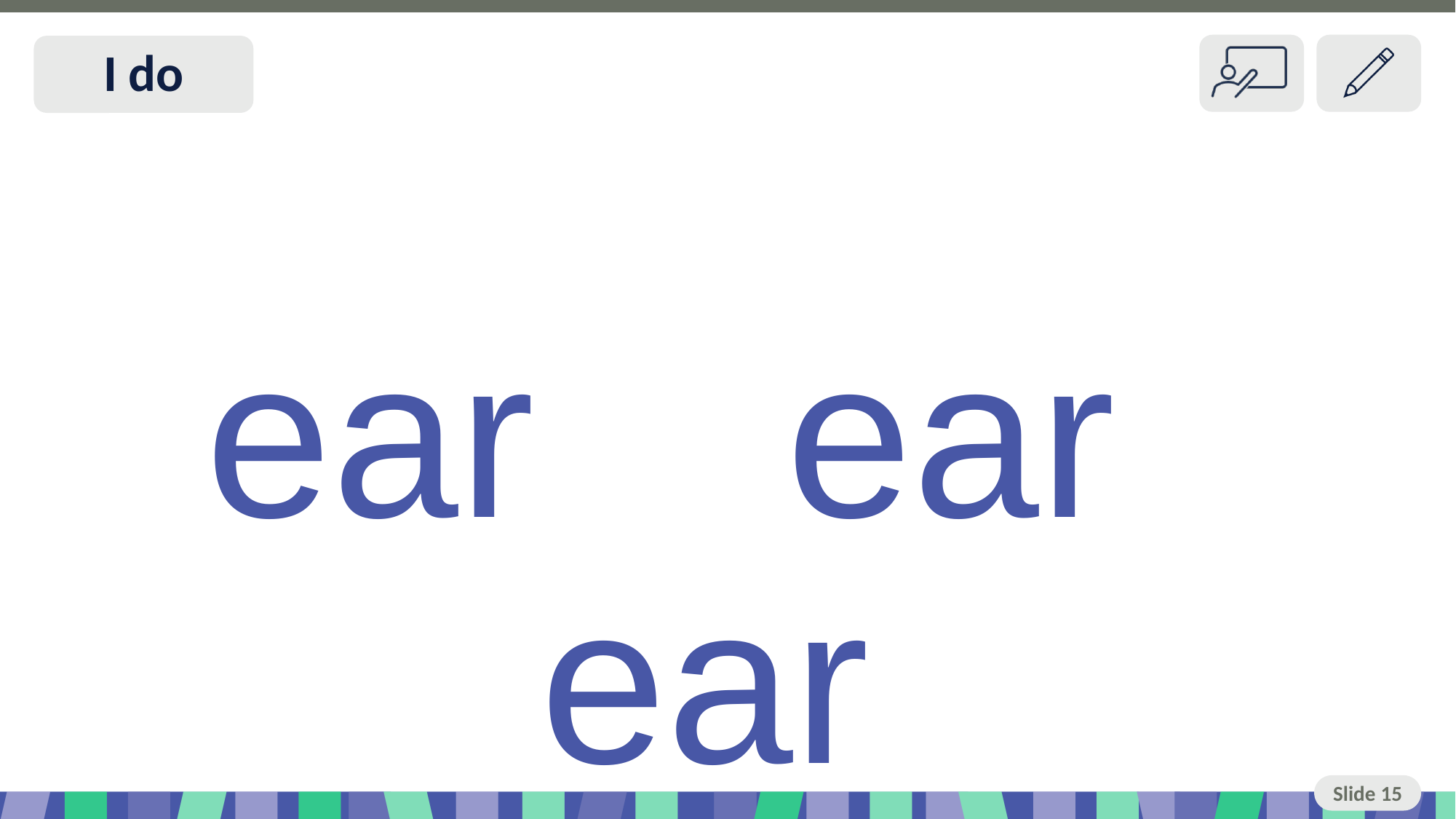

# Slide 15 I do
 ear    ear   ear